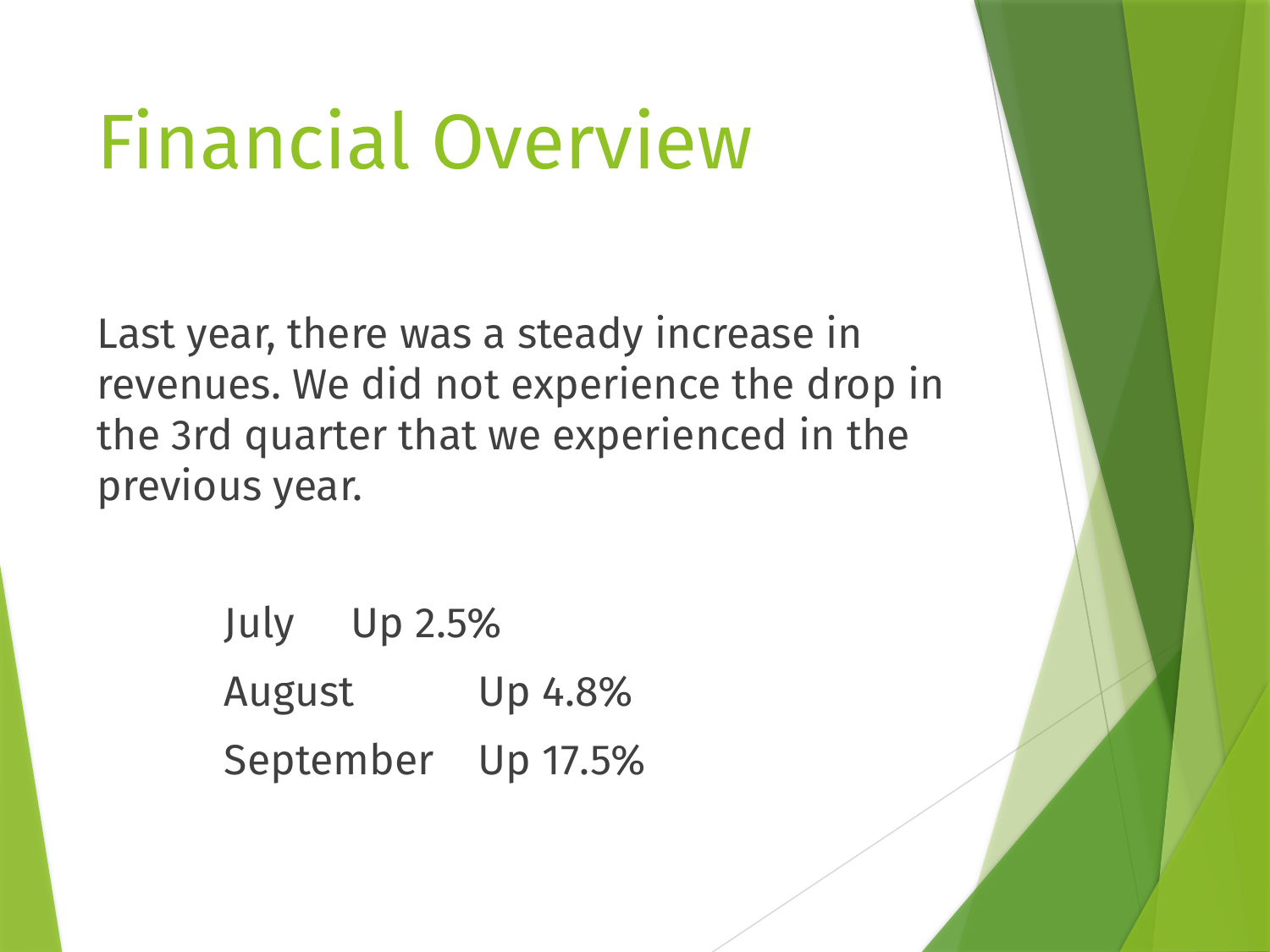

# Financial Overview
Last year, there was a steady increase in revenues. We did not experience the drop in the 3rd quarter that we experienced in the previous year.

	July	Up 2.5%
	August	Up 4.8%
	September	Up 17.5%